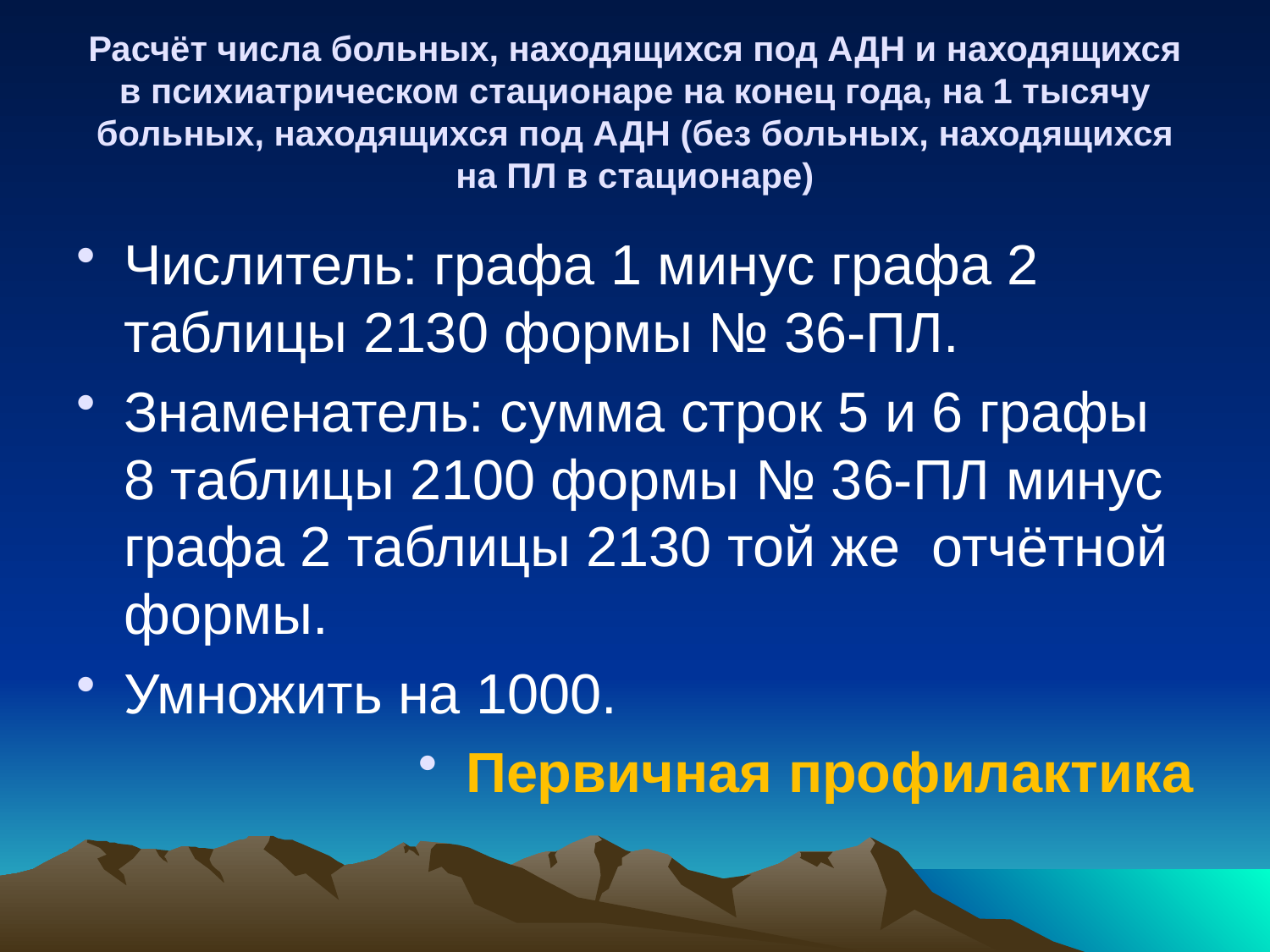

# Расчёт числа больных, находящихся под АДН и находящихся в психиатрическом стационаре на конец года, на 1 тысячу больных, находящихся под АДН (без больных, находящихся на ПЛ в стационаре)
Числитель: графа 1 минус графа 2 таблицы 2130 формы № 36-ПЛ.
Знаменатель: сумма строк 5 и 6 графы 8 таблицы 2100 формы № 36-ПЛ минус графа 2 таблицы 2130 той же  отчётной формы.
Умножить на 1000.
Первичная профилактика